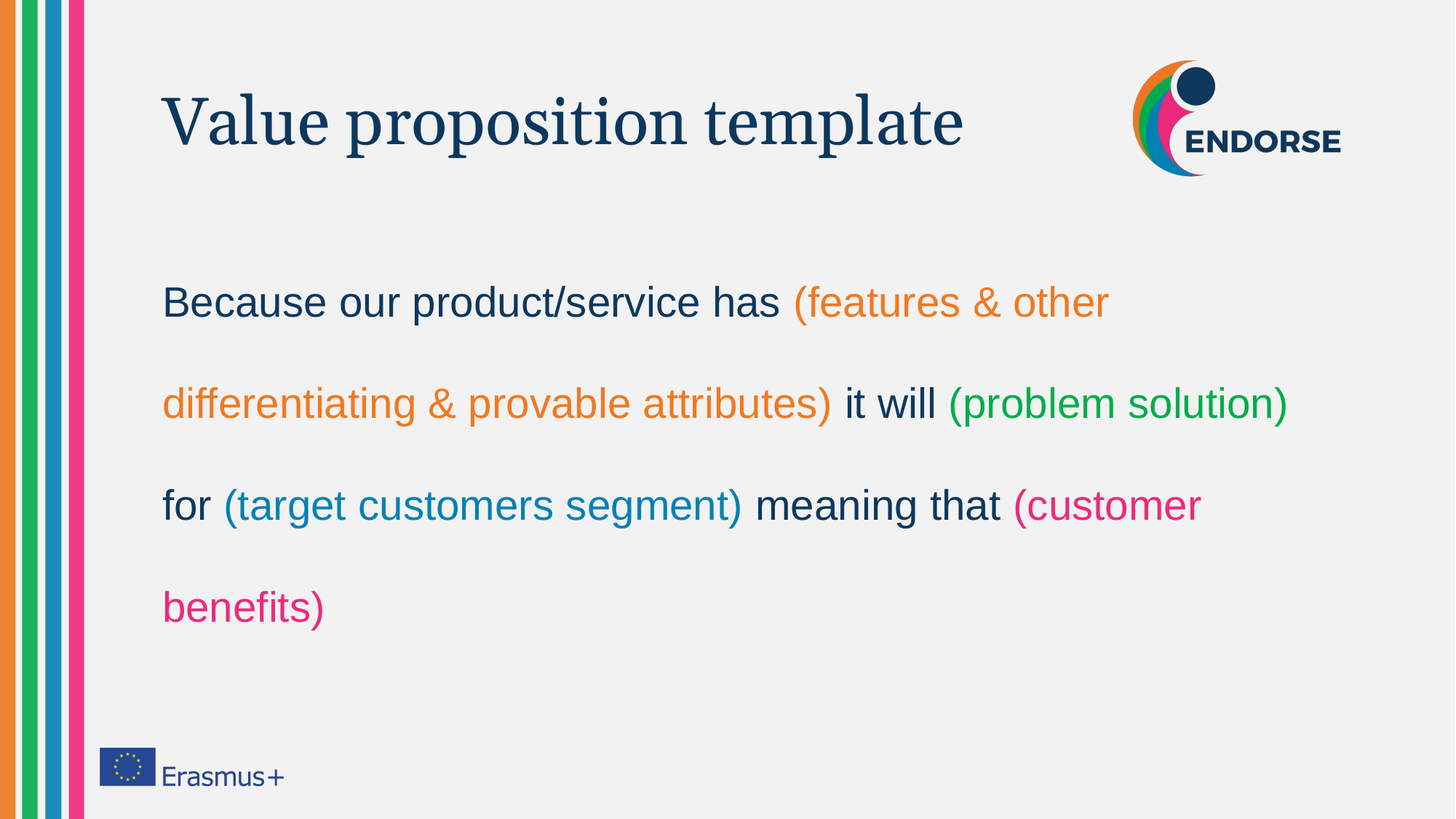

# Value proposition template
Because our product/service has (features & other differentiating & provable attributes) it will (problem solution) for (target customers segment) meaning that (customer benefits)